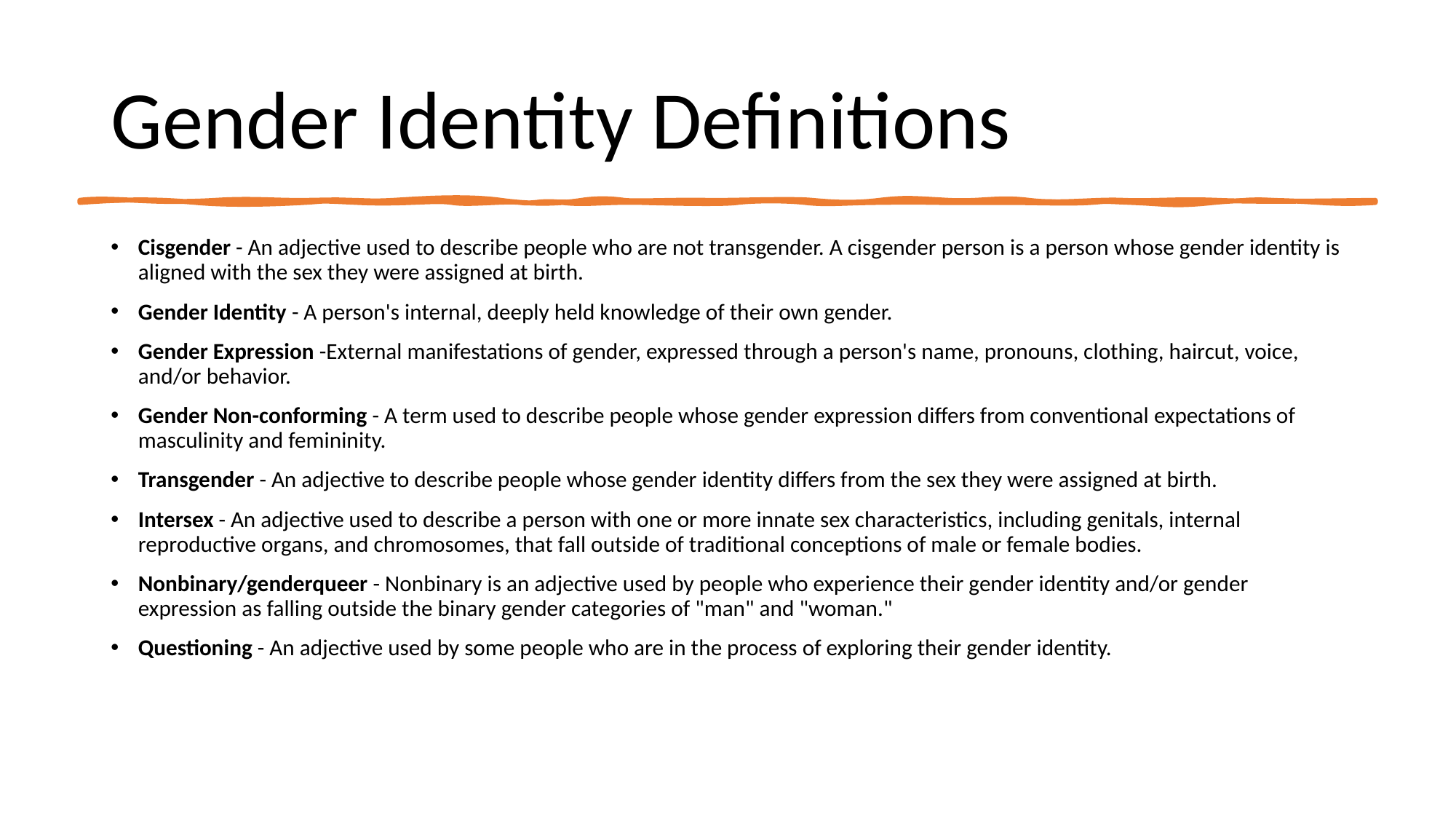

# Gender Identity Definitions

Cisgender - An adjective used to describe people who are not transgender. A cisgender person is a person whose gender identity is aligned with the sex they were assigned at birth.
Gender Identity - A person's internal, deeply held knowledge of their own gender.
Gender Expression -External manifestations of gender, expressed through a person's name, pronouns, clothing, haircut, voice, and/or behavior.
Gender Non-conforming - A term used to describe people whose gender expression differs from conventional expectations of masculinity and femininity.
Transgender - An adjective to describe people whose gender identity differs from the sex they were assigned at birth.
Intersex - An adjective used to describe a person with one or more innate sex characteristics, including genitals, internal reproductive organs, and chromosomes, that fall outside of traditional conceptions of male or female bodies.
Nonbinary/genderqueer - Nonbinary is an adjective used by people who experience their gender identity and/or gender expression as falling outside the binary gender categories of "man" and "woman."
Questioning - An adjective used by some people who are in the process of exploring their gender identity.